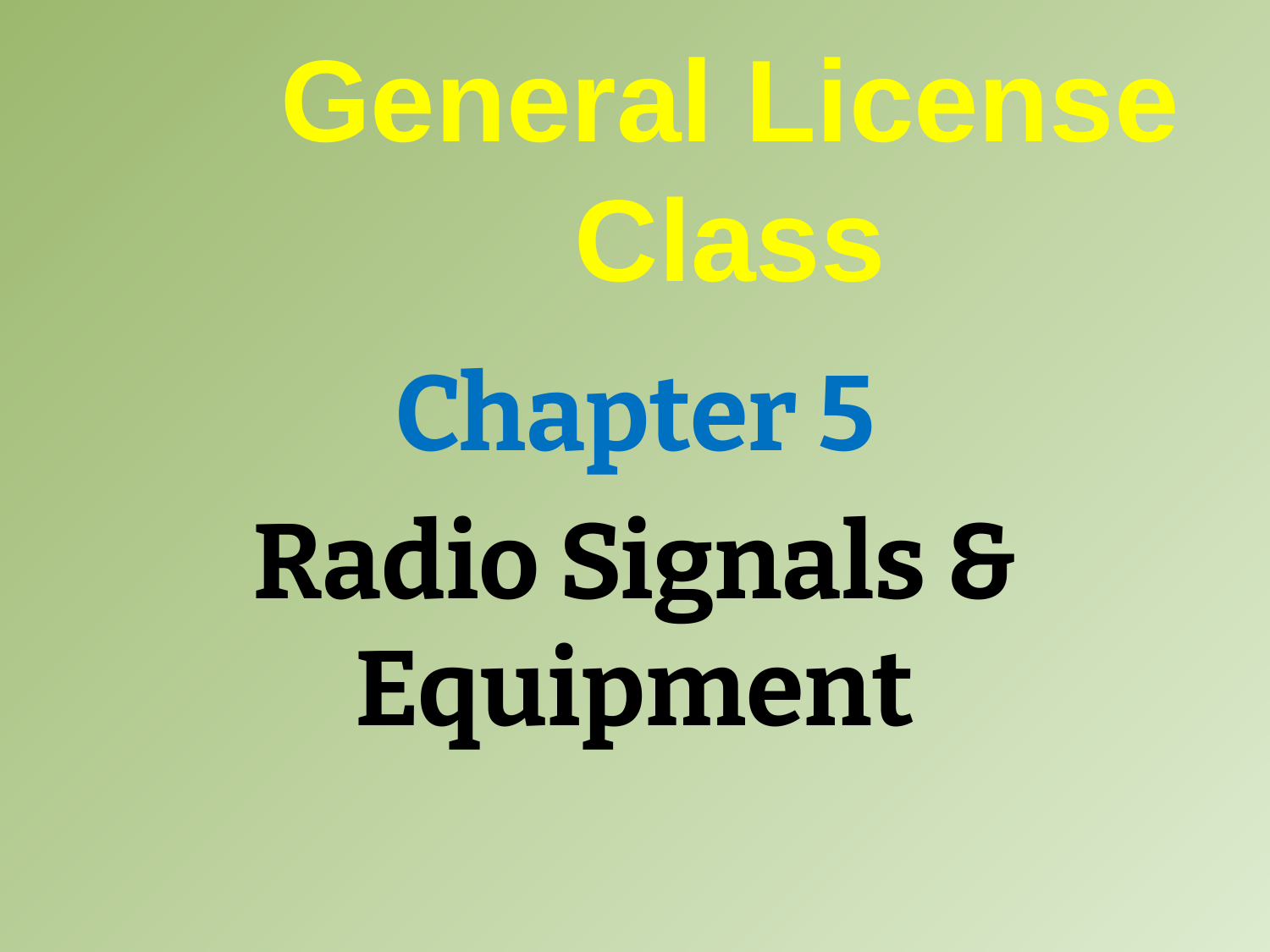

General License Class
Chapter 5
Radio Signals & Equipment